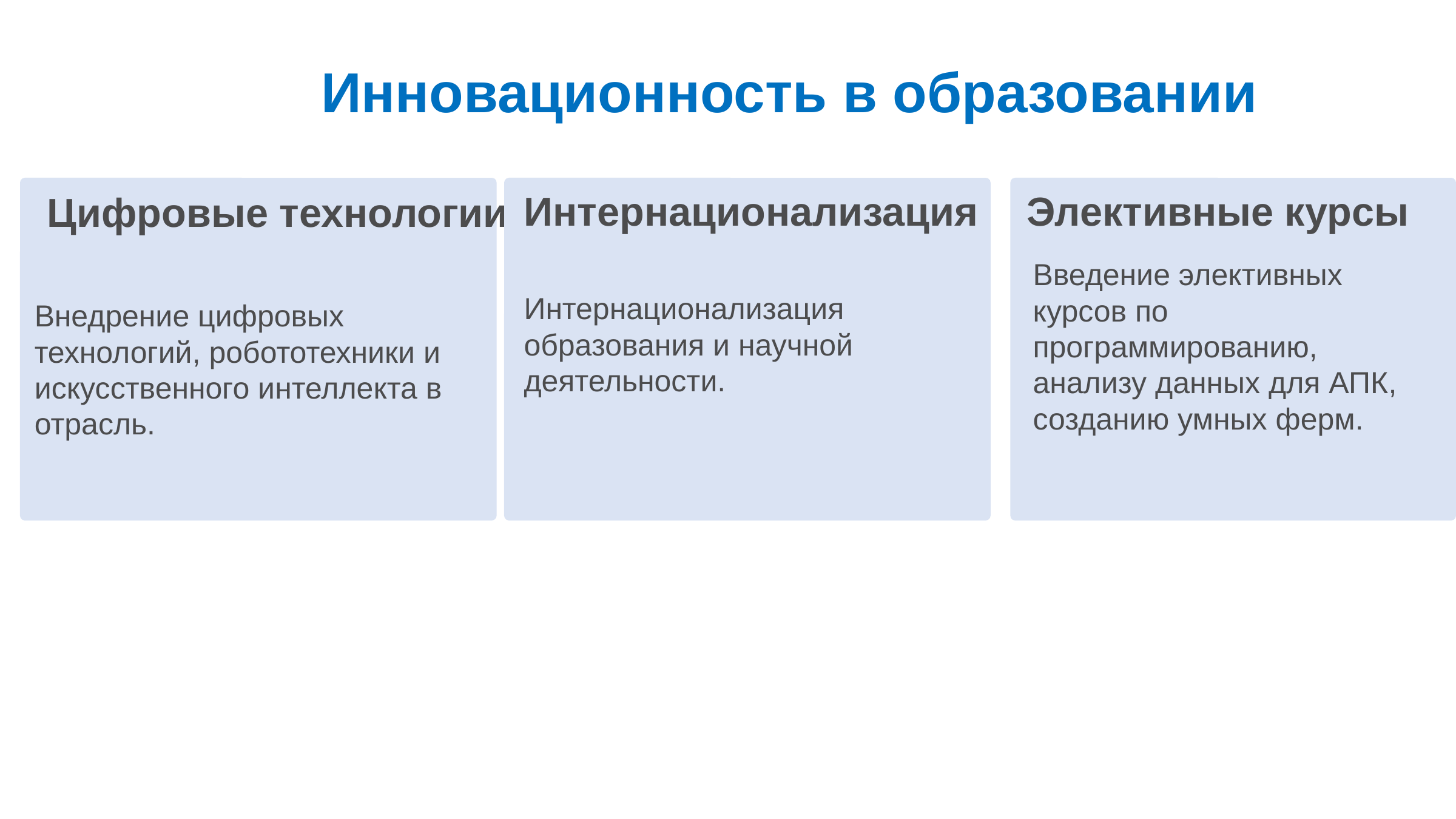

Инновационность в образовании

Интернационализация
Элективные курсы
Цифровые технологии
Введение элективных курсов по программированию, анализу данных для АПК, созданию умных ферм.
Интернационализация образования и научной деятельности.
Внедрение цифровых технологий, робототехники и искусственного интеллекта в отрасль.